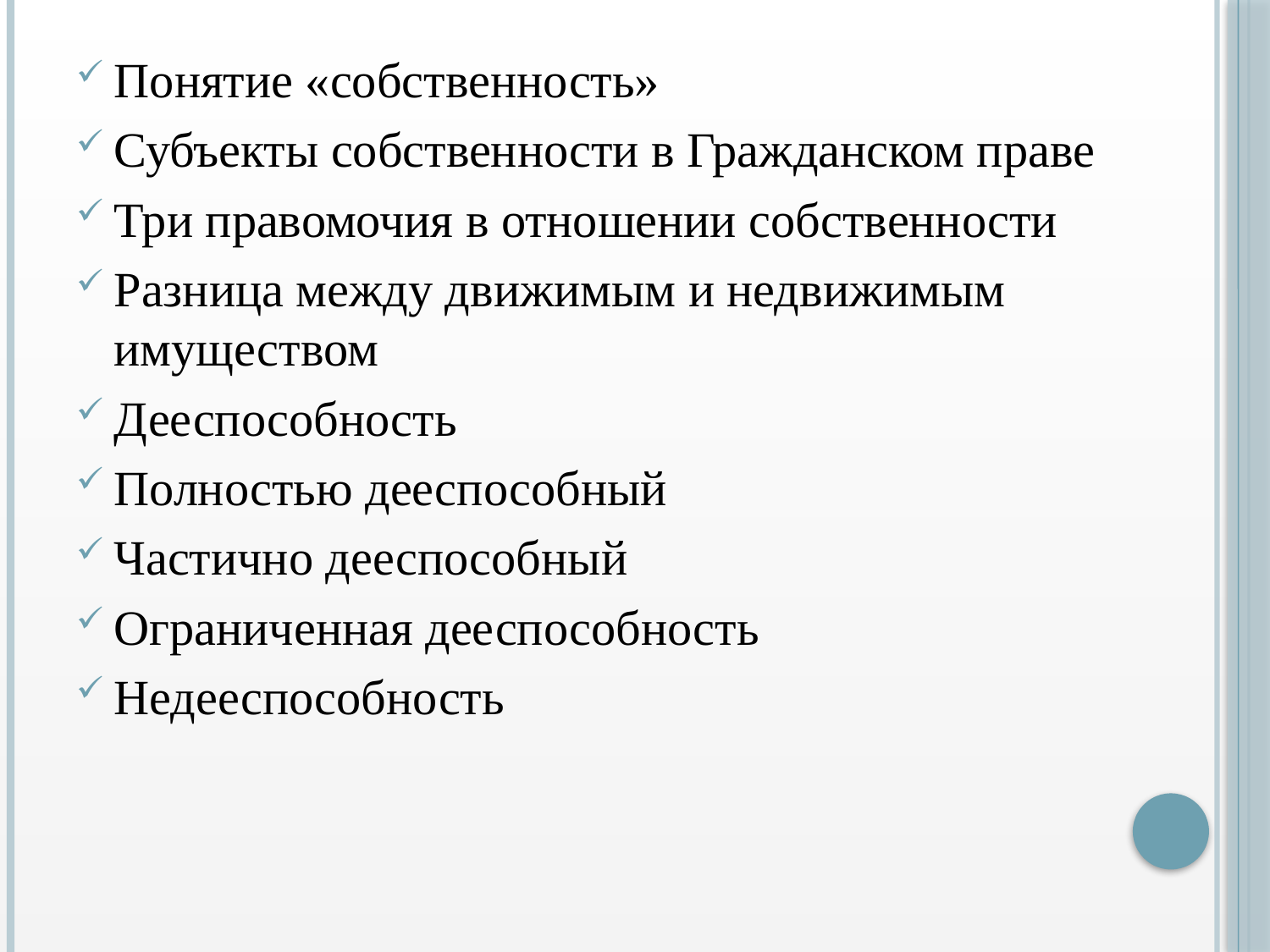

Понятие «собственность»
Субъекты собственности в Гражданском праве
Три правомочия в отношении собственности
Разница между движимым и недвижимым имуществом
Дееспособность
Полностью дееспособный
Частично дееспособный
Ограниченная дееспособность
Недееспособность